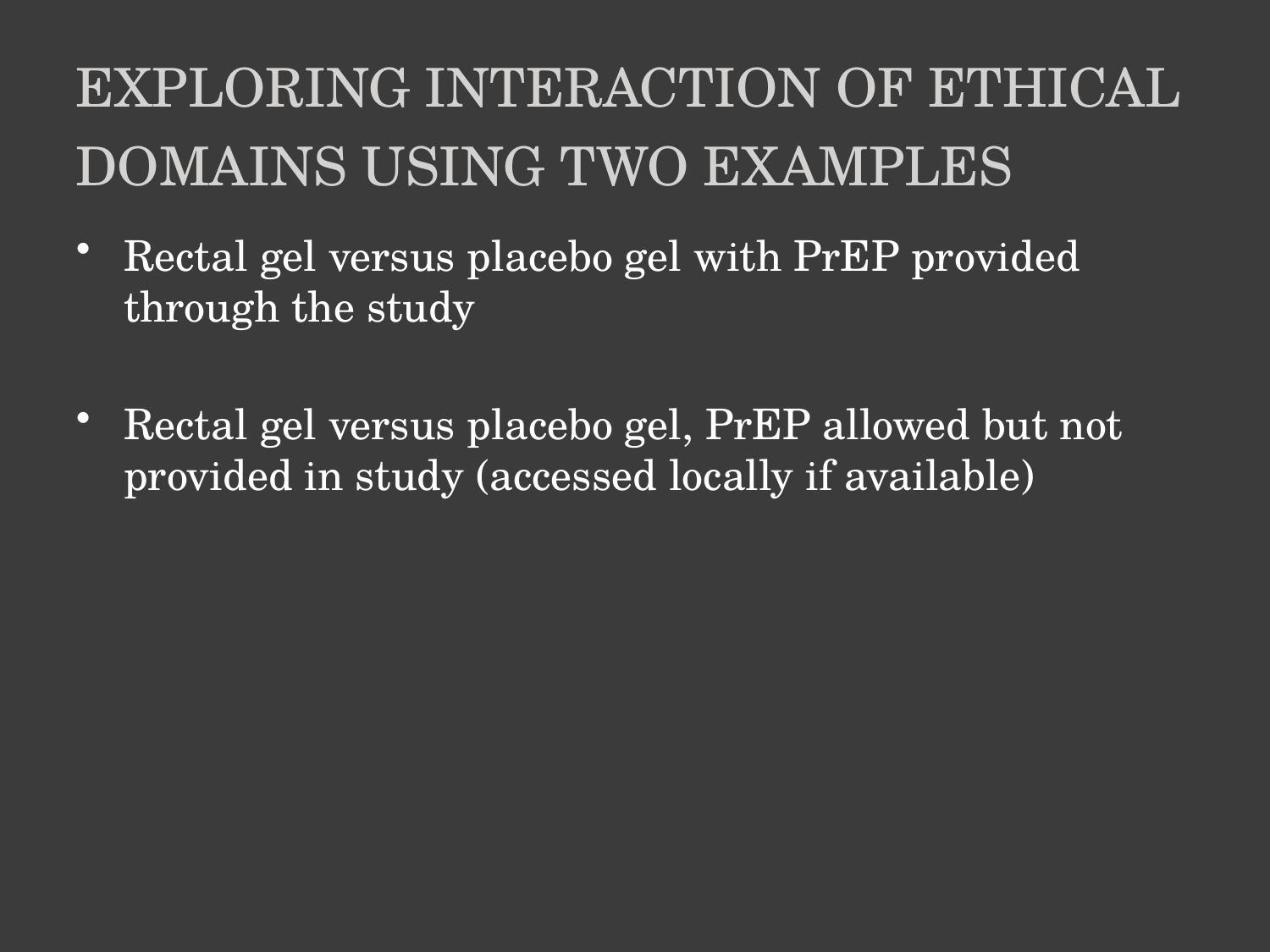

# exploring interaction of ethical domains using two examples
Rectal gel versus placebo gel with PrEP provided through the study

Rectal gel versus placebo gel, PrEP allowed but not provided in study (accessed locally if available)